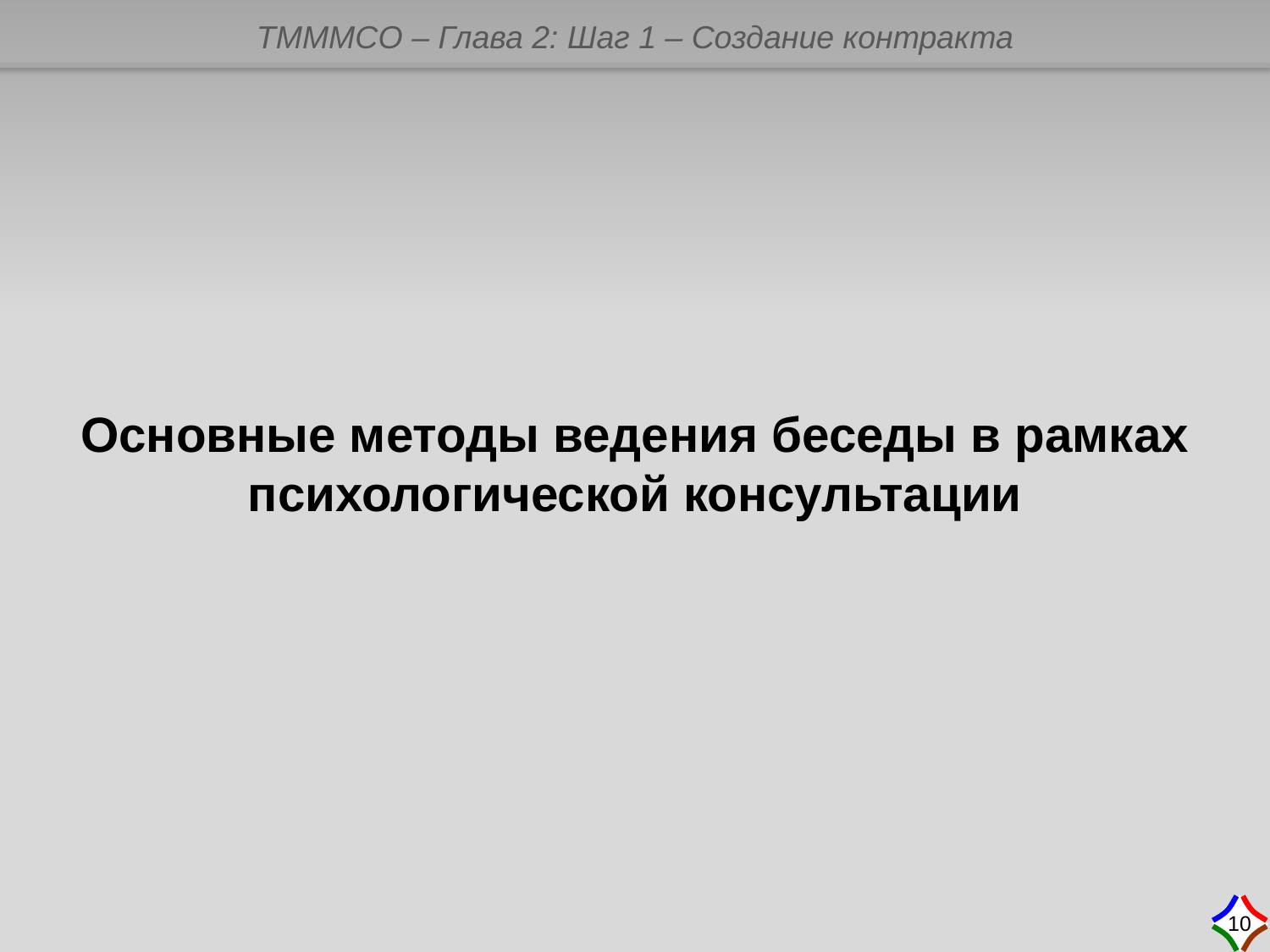

Основные методы ведения беседы в рамках психологической консультации